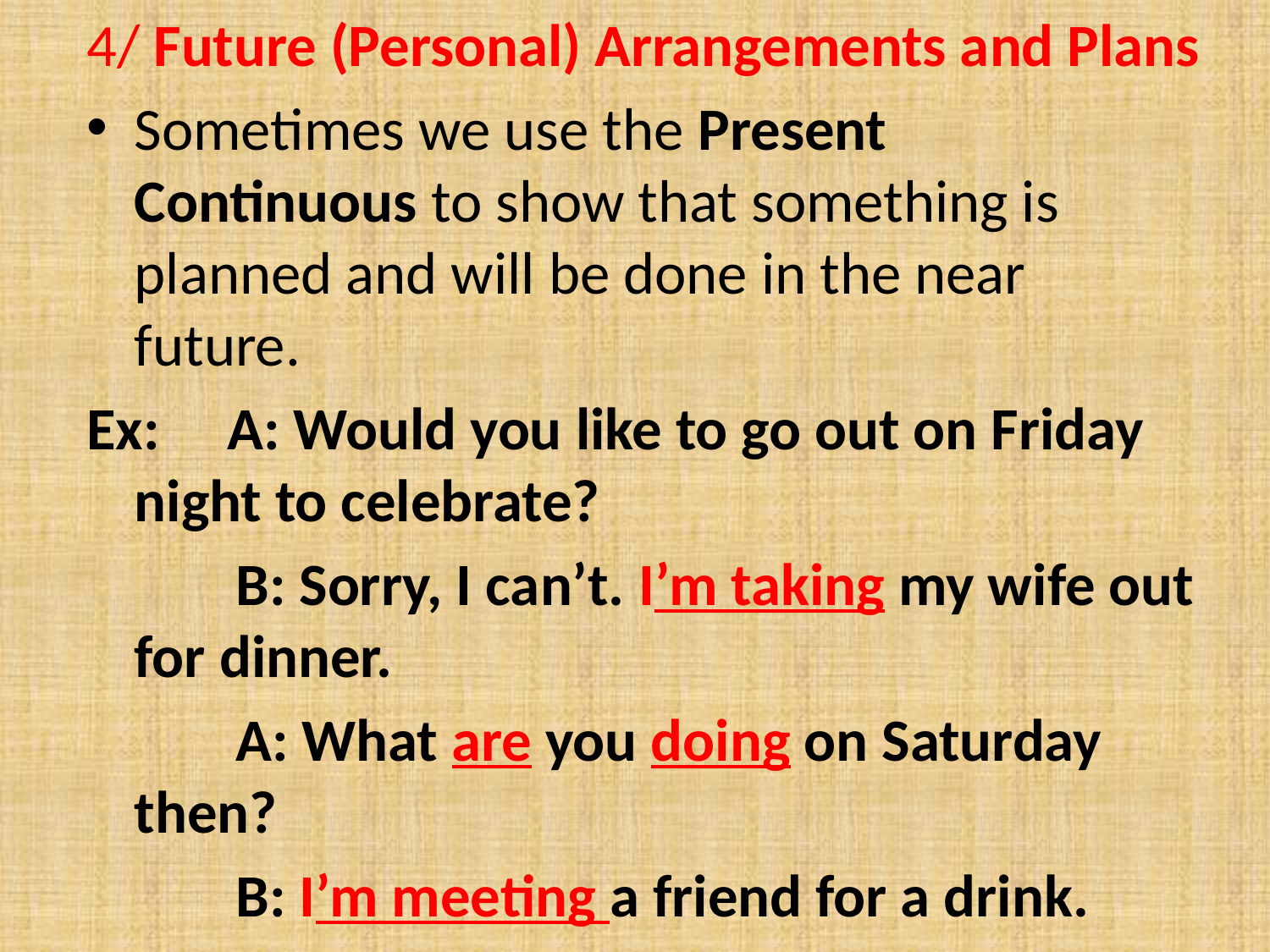

4/ Future (Personal) Arrangements and Plans
Sometimes we use the Present Continuous to show that something is planned and will be done in the near future.
Ex:     A: Would you like to go out on Friday night to celebrate?
           B: Sorry, I can’t. I’m taking my wife out for dinner.
           A: What are you doing on Saturday then?
           B: I’m meeting a friend for a drink.